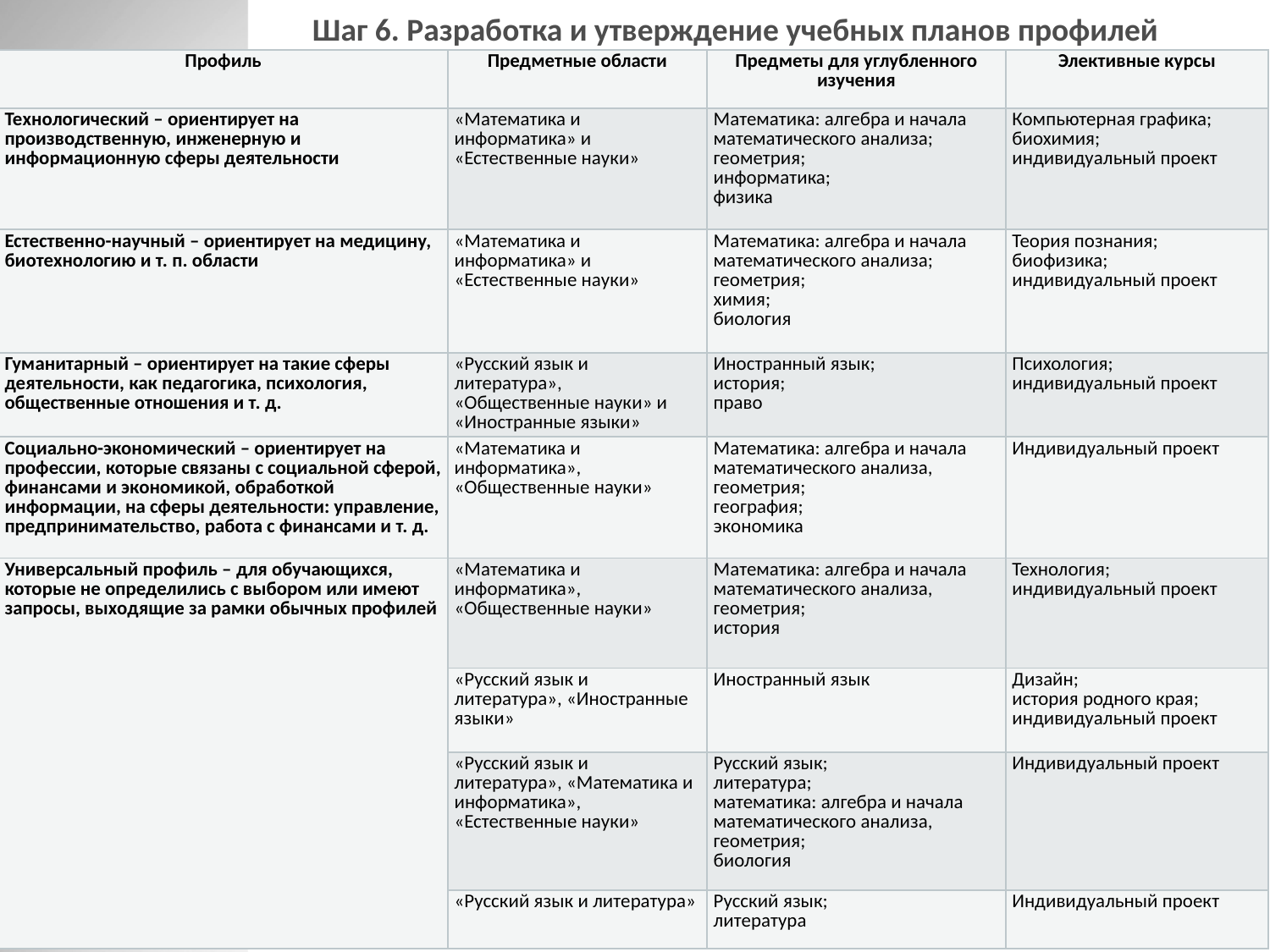

# Шаг 6. Разработка и утверждение учебных планов профилей Подготовка и утверждение учебных планов для профилей обучения
| Профиль | Предметные области | Предметы для углубленного изучения | Элективные курсы |
| --- | --- | --- | --- |
| Технологический – ориентирует на производственную, инженерную и информационную сферы деятельности | «Математика и информатика» и «Естественные науки» | Математика: алгебра и начала математического анализа; геометрия; информатика; физика | Компьютерная графика; биохимия; индивидуальный проект |
| Естественно-научный – ориентирует на медицину, биотехнологию и т. п. области | «Математика и информатика» и «Естественные науки» | Математика: алгебра и начала математического анализа; геометрия; химия; биология | Теория познания; биофизика; индивидуальный проект |
| Гуманитарный – ориентирует на такие сферы деятельности, как педагогика, психология, общественные отношения и т. д. | «Русский язык и литература», «Общественные науки» и «Иностранные языки» | Иностранный язык; история; право | Психология; индивидуальный проект |
| Социально-экономический – ориентирует на профессии, которые связаны с социальной сферой, финансами и экономикой, обработкой информации, на сферы деятельности: управление, предпринимательство, работа с финансами и т. д. | «Математика и информатика», «Общественные науки» | Математика: алгебра и начала математического анализа, геометрия; география; экономика | Индивидуальный проект |
| Универсальный профиль – для обучающихся, которые не определились с выбором или имеют запросы, выходящие за рамки обычных профилей | «Математика и информатика», «Общественные науки» | Математика: алгебра и начала математического анализа, геометрия; история | Технология; индивидуальный проект |
|  | «Русский язык и литература», «Иностранные языки» | Иностранный язык | Дизайн; история родного края; индивидуальный проект |
|  | «Русский язык и литература», «Математика и информатика», «Естественные науки» | Русский язык; литература; математика: алгебра и начала математического анализа, геометрия; биология | Индивидуальный проект |
|  | «Русский язык и литература» | Русский язык; литература | Индивидуальный проект |